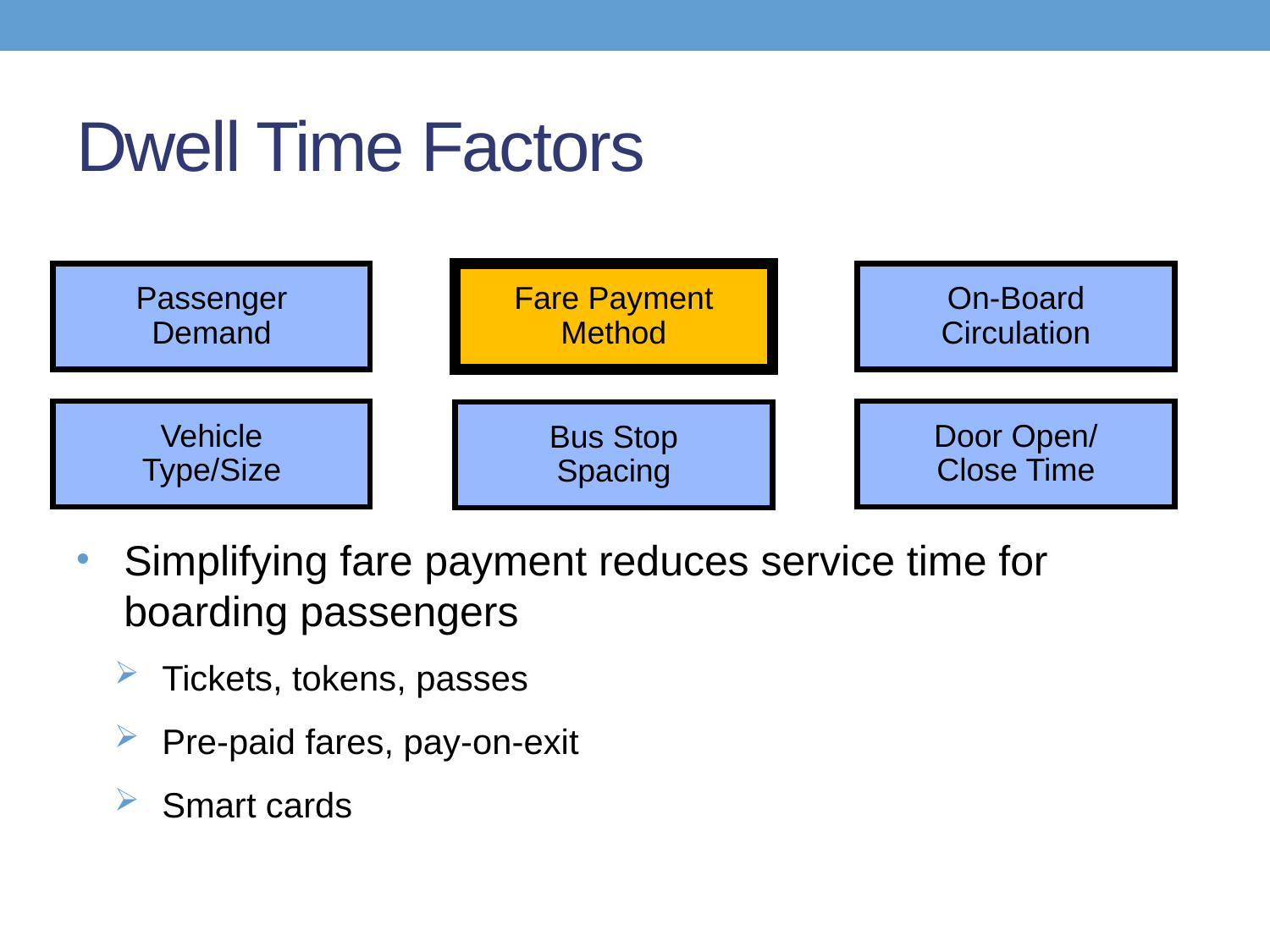

# Dwell Time Factors
Passenger
Demand
Fare Payment
Method
On-Board
Circulation
Vehicle
Type/Size
Door Open/
Close Time
Bus Stop
Spacing
Simplifying fare payment reduces service time for boarding passengers
Tickets, tokens, passes
Pre-paid fares, pay-on-exit
Smart cards